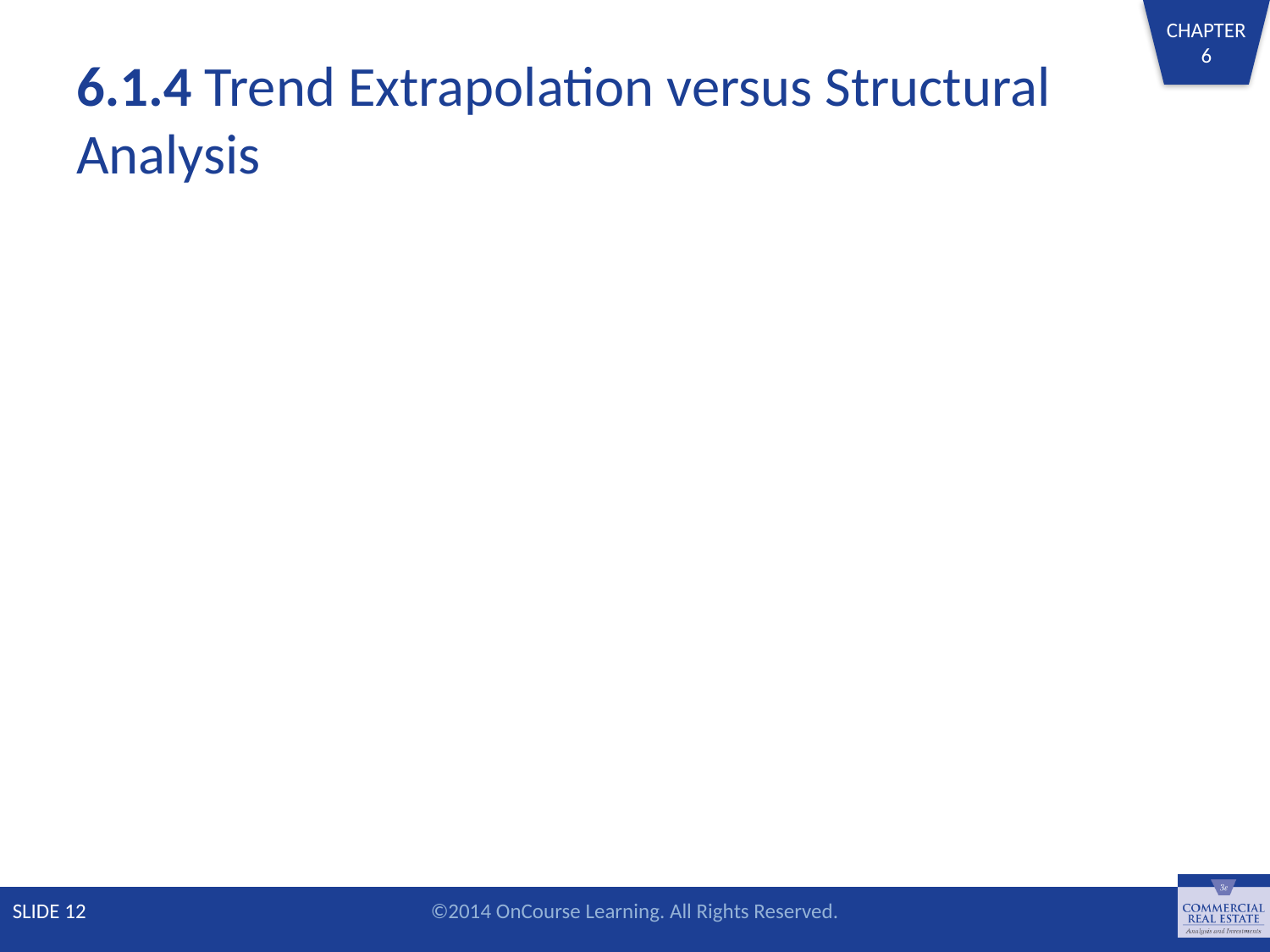

# 6.1.4 Trend Extrapolation versus Structural Analysis

SLIDE 12